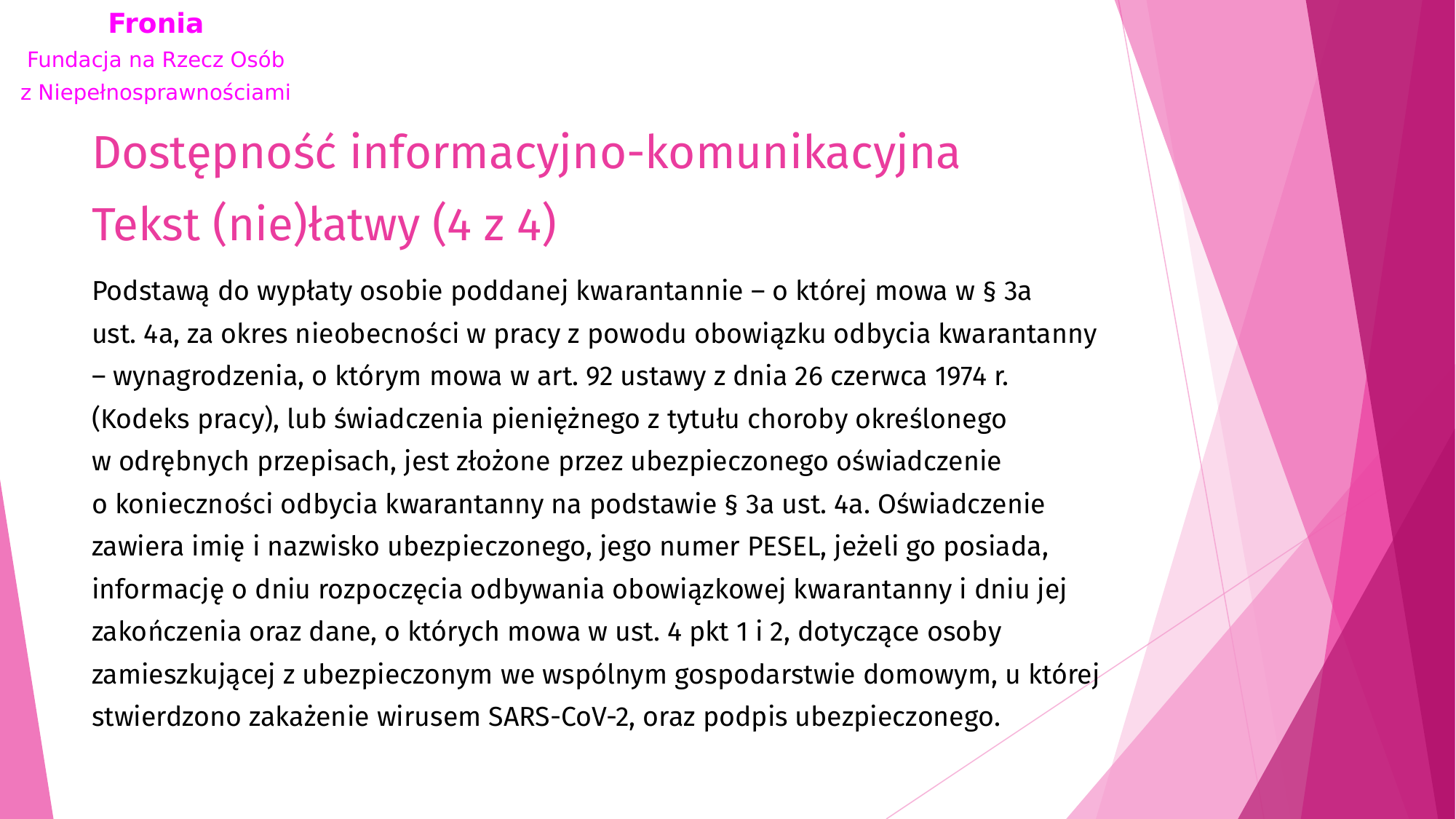

# Dostępność informacyjno-komunikacyjna Tekst (nie)łatwy (4 z 4)
Podstawą do wypłaty osobie poddanej kwarantannie – o której mowa w § 3a ust. 4a, za okres nieobecności w pracy z powodu obowiązku odbycia kwarantanny – wynagrodzenia, o którym mowa w art. 92 ustawy z dnia 26 czerwca 1974 r. (Kodeks pracy), lub świadczenia pieniężnego z tytułu choroby określonego w odrębnych przepisach, jest złożone przez ubezpieczonego oświadczenie o konieczności odbycia kwarantanny na podstawie § 3a ust. 4a. Oświadczenie zawiera imię i nazwisko ubezpieczonego, jego numer PESEL, jeżeli go posiada, informację o dniu rozpoczęcia odbywania obowiązkowej kwarantanny i dniu jej zakończenia oraz dane, o których mowa w ust. 4 pkt 1 i 2, dotyczące osoby zamieszkującej z ubezpieczonym we wspólnym gospodarstwie domowym, u której stwierdzono zakażenie wirusem SARS-CoV-2, oraz podpis ubezpieczonego.